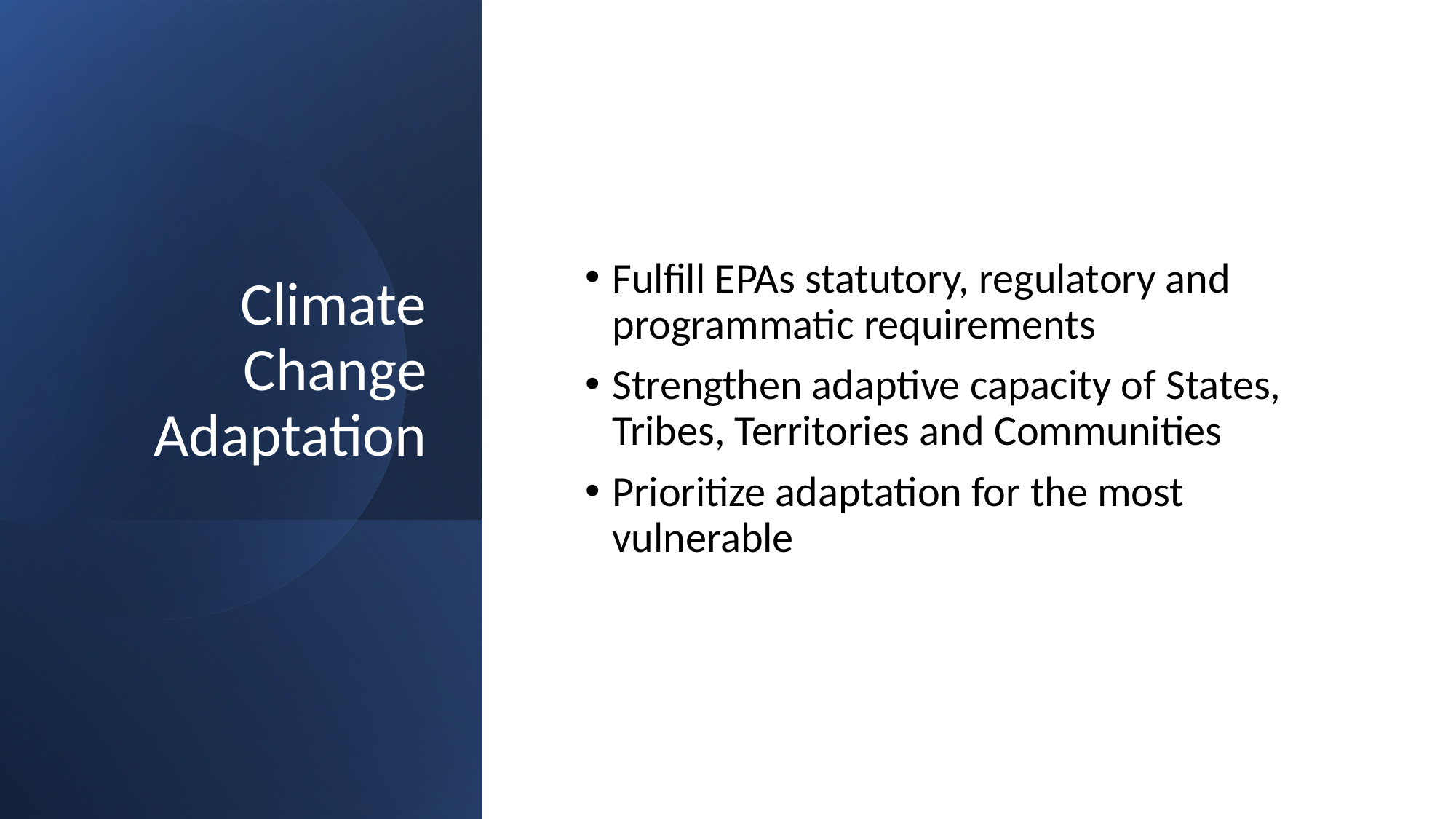

# Climate Change Adaptation
Fulfill EPAs statutory, regulatory and programmatic requirements
Strengthen adaptive capacity of States, Tribes, Territories and Communities
Prioritize adaptation for the most vulnerable